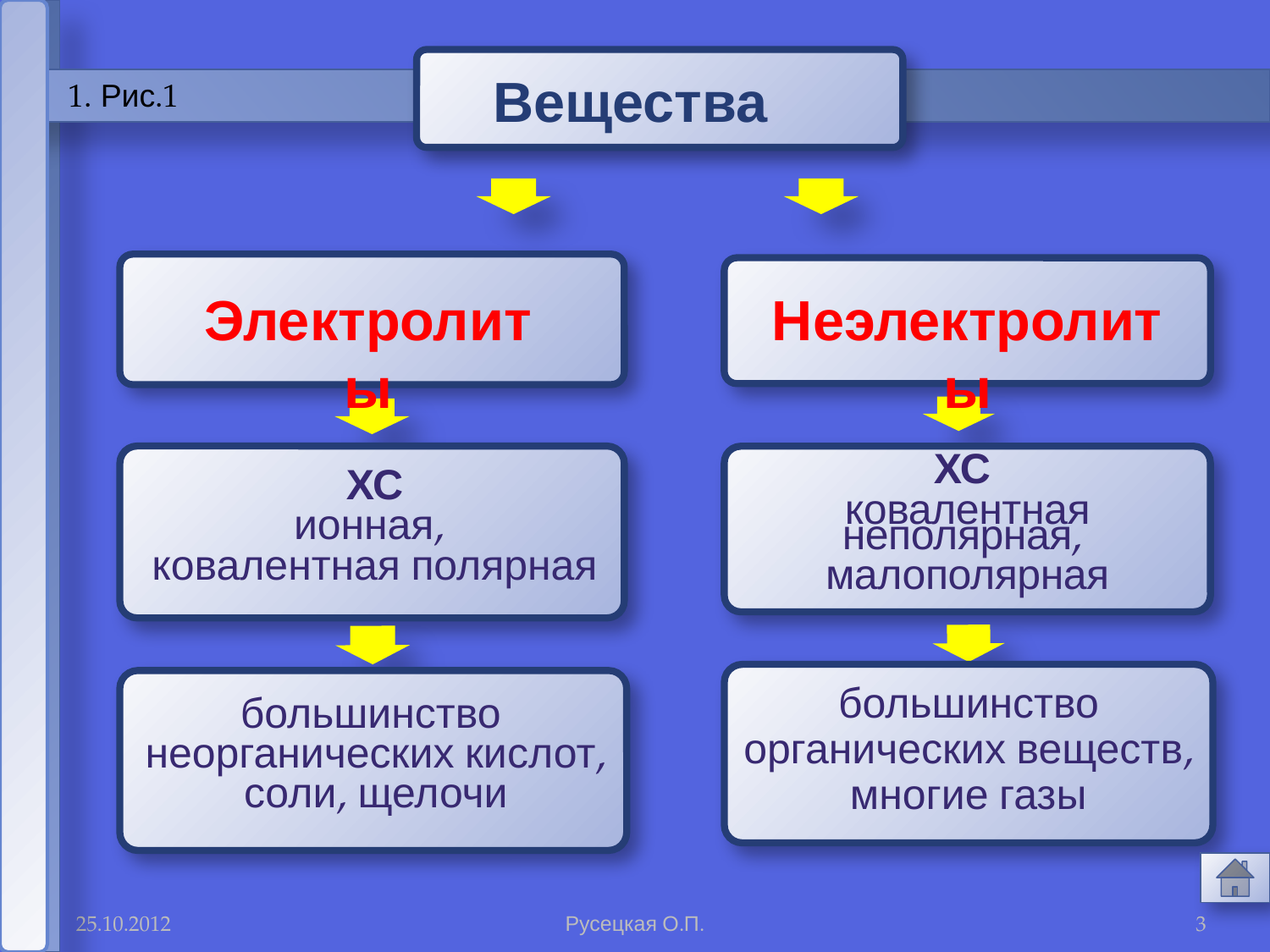

Вещества
1     1. Рис.1

ХС
ионная,
ковалентная полярная

большинство
неорганических кислот,
соли, щелочи

Электролиты
Неэлектролиты

ХС
ковалентная неполярная,
малополярная

большинство органических веществ, многие газы

25.10.2012
Русецкая О.П.
3